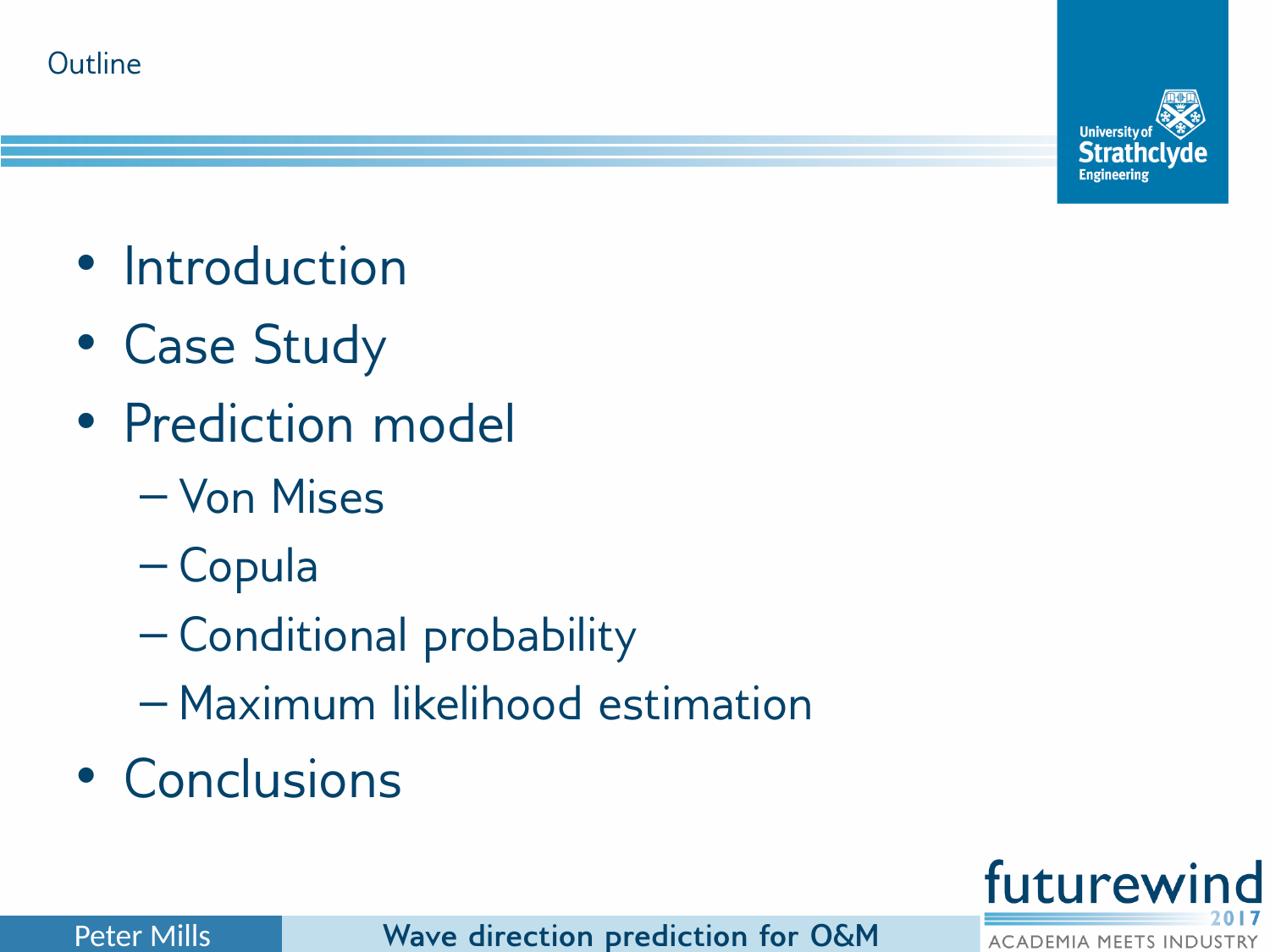

Outline
Introduction
Case Study
Prediction model
Von Mises
Copula
Conditional probability
Maximum likelihood estimation
Conclusions